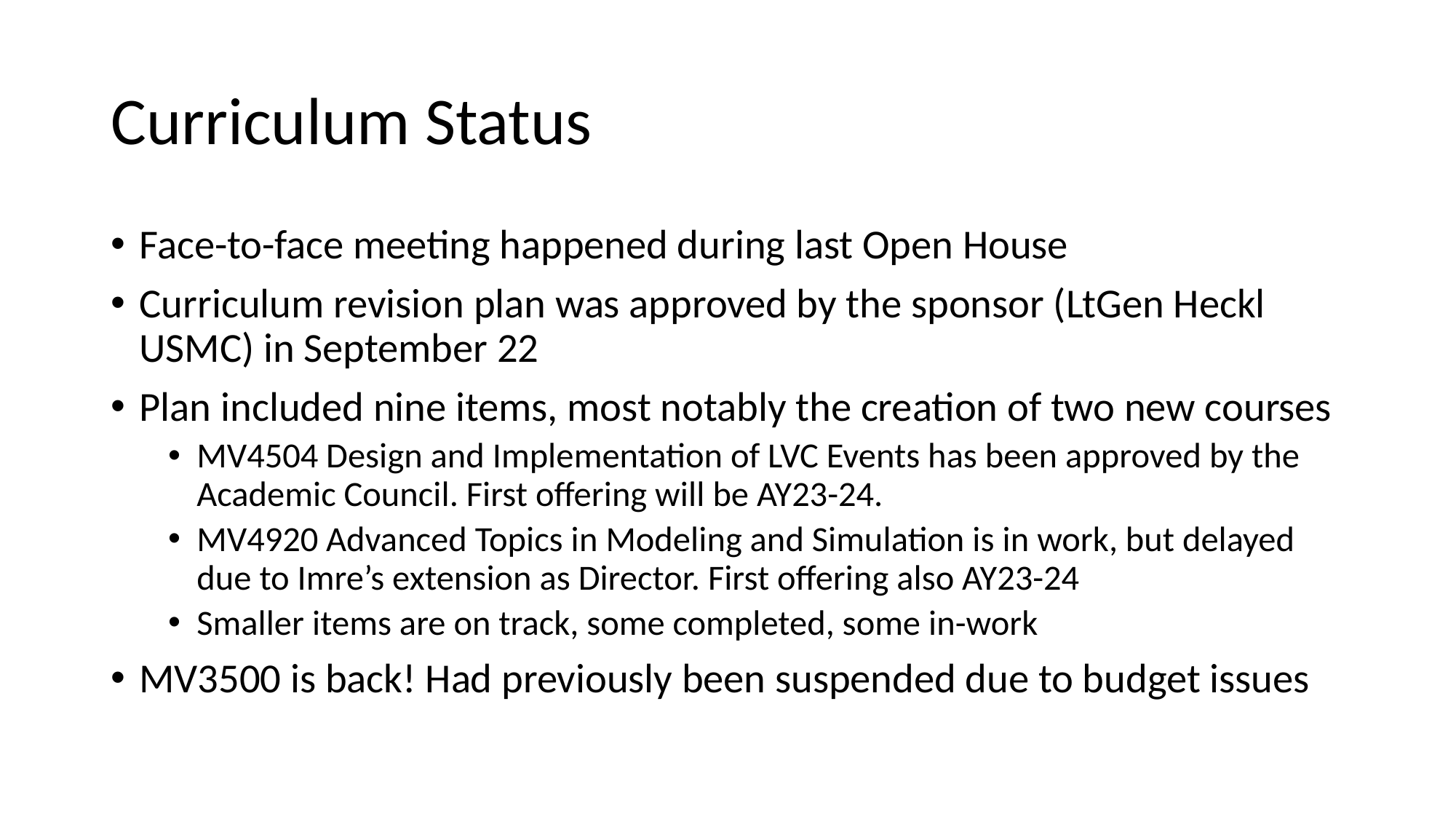

# Curriculum Status
Face-to-face meeting happened during last Open House
Curriculum revision plan was approved by the sponsor (LtGen Heckl USMC) in September 22
Plan included nine items, most notably the creation of two new courses
MV4504 Design and Implementation of LVC Events has been approved by the Academic Council. First offering will be AY23-24.
MV4920 Advanced Topics in Modeling and Simulation is in work, but delayed due to Imre’s extension as Director. First offering also AY23-24
Smaller items are on track, some completed, some in-work
MV3500 is back! Had previously been suspended due to budget issues